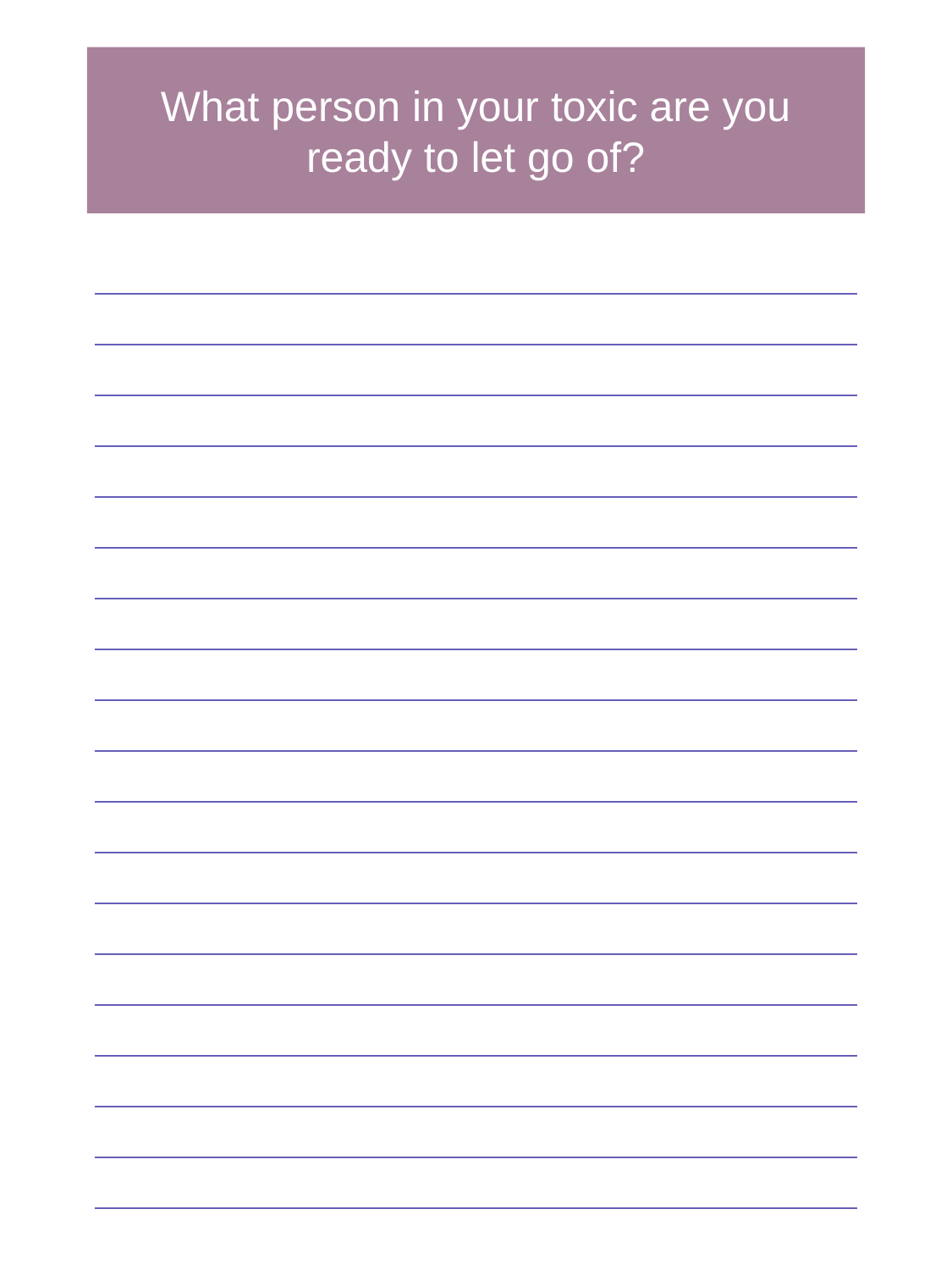

What person in your toxic are you ready to let go of?
|  |
| --- |
|  |
|  |
|  |
|  |
|  |
|  |
|  |
|  |
|  |
|  |
|  |
|  |
|  |
|  |
|  |
|  |
|  |